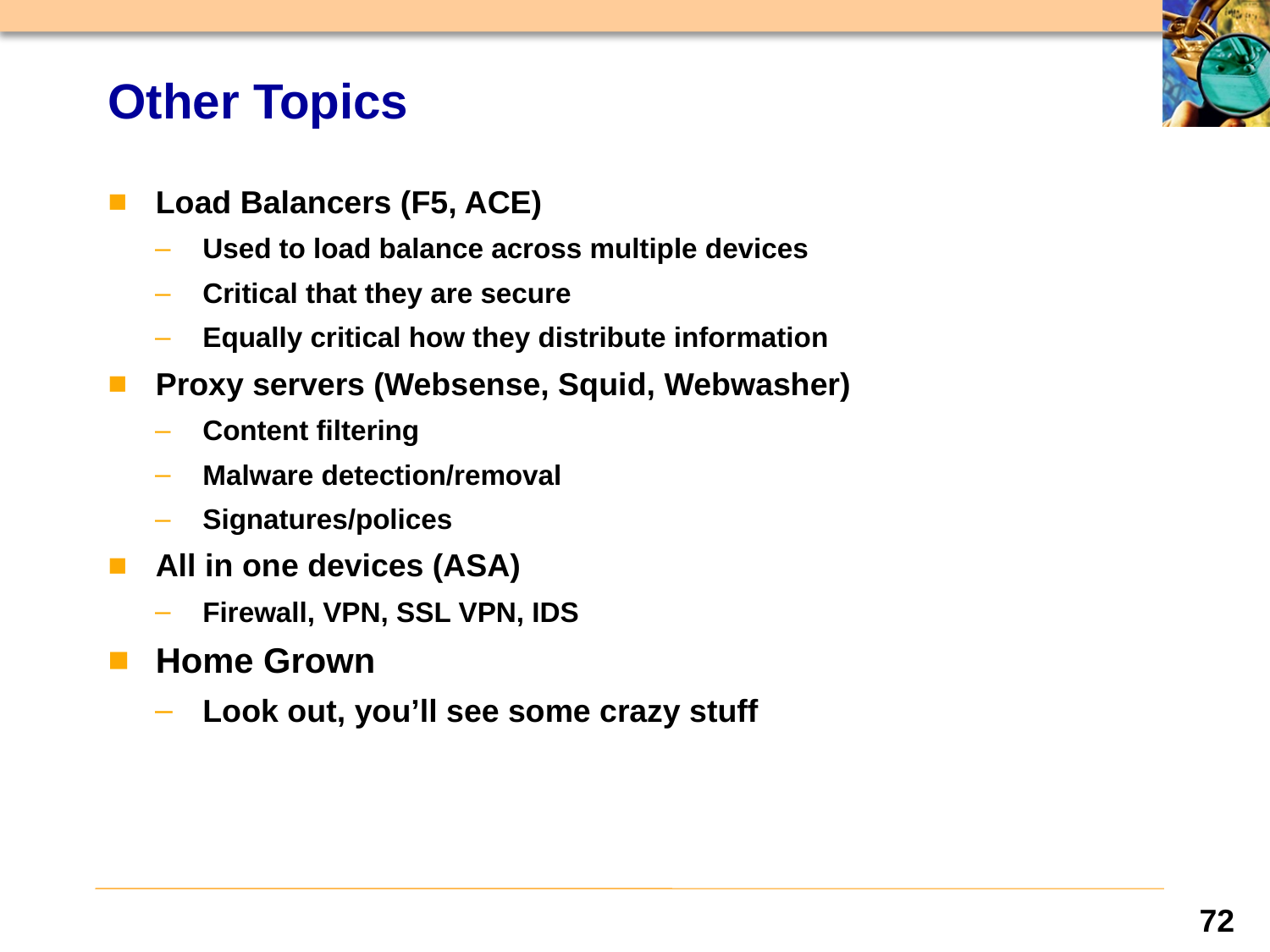

# Other Topics
Load Balancers (F5, ACE)
Used to load balance across multiple devices
Critical that they are secure
Equally critical how they distribute information
Proxy servers (Websense, Squid, Webwasher)
Content filtering
Malware detection/removal
Signatures/polices
All in one devices (ASA)
Firewall, VPN, SSL VPN, IDS
Home Grown
Look out, you’ll see some crazy stuff